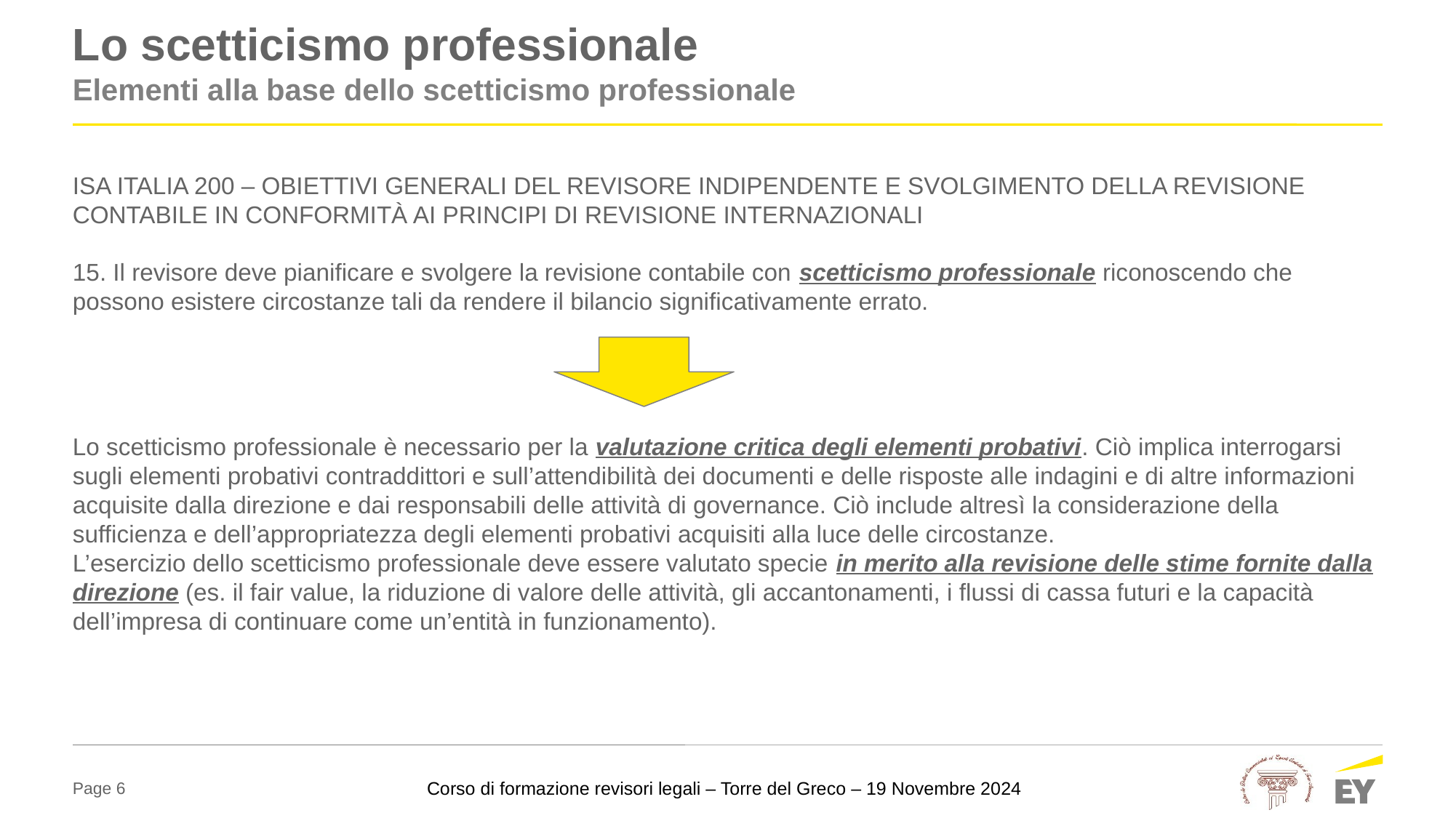

# Lo scetticismo professionale
Elementi alla base dello scetticismo professionale
ISA ITALIA 200 – OBIETTIVI GENERALI DEL REVISORE INDIPENDENTE E SVOLGIMENTO DELLA REVISIONE CONTABILE IN CONFORMITÀ AI PRINCIPI DI REVISIONE INTERNAZIONALI

15. Il revisore deve pianificare e svolgere la revisione contabile con scetticismo professionale riconoscendo che possono esistere circostanze tali da rendere il bilancio significativamente errato.

Lo scetticismo professionale è necessario per la valutazione critica degli elementi probativi. Ciò implica interrogarsi sugli elementi probativi contraddittori e sull’attendibilità dei documenti e delle risposte alle indagini e di altre informazioni acquisite dalla direzione e dai responsabili delle attività di governance. Ciò include altresì la considerazione della sufficienza e dell’appropriatezza degli elementi probativi acquisiti alla luce delle circostanze.
L’esercizio dello scetticismo professionale deve essere valutato specie in merito alla revisione delle stime fornite dalla direzione (es. il fair value, la riduzione di valore delle attività, gli accantonamenti, i flussi di cassa futuri e la capacità dell’impresa di continuare come un’entità in funzionamento).